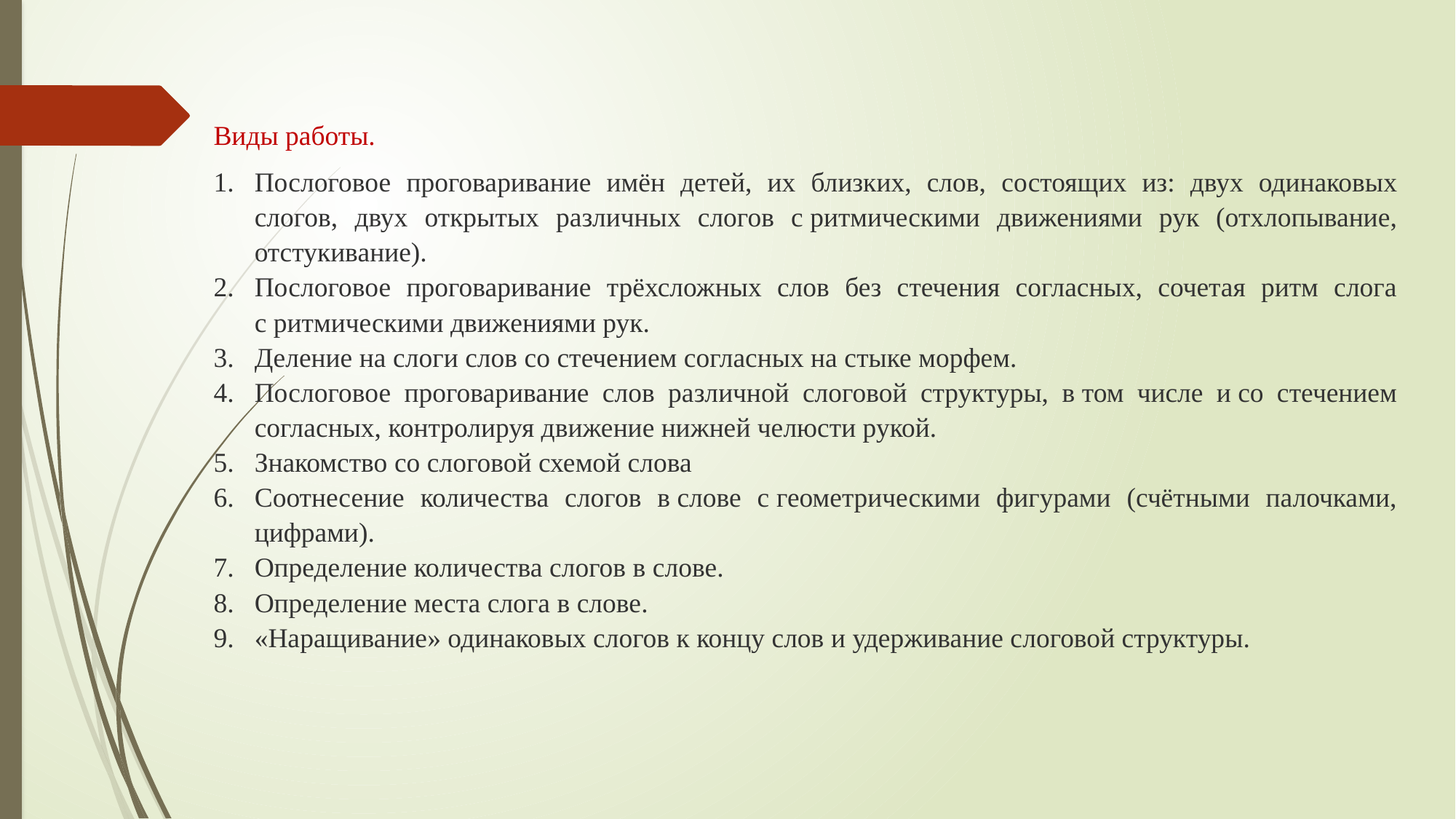

Виды работы.
Послоговое проговаривание имён детей, их близких, слов, состоящих из: двух одинаковых слогов, двух открытых различных слогов с ритмическими движениями рук (отхлопывание, отстукивание).
Послоговое проговаривание трёхсложных слов без стечения согласных, сочетая ритм слога с ритмическими движениями рук.
Деление на слоги слов со стечением согласных на стыке морфем.
Послоговое проговаривание слов различной слоговой структуры, в том числе и со стечением согласных, контролируя движение нижней челюсти рукой.
Знакомство со слоговой схемой слова
Соотнесение количества слогов в слове с геометрическими фигурами (счётными палочками, цифрами).
Определение количества слогов в слове.
Определение места слога в слове.
«Наращивание» одинаковых слогов к концу слов и удерживание слоговой структуры.